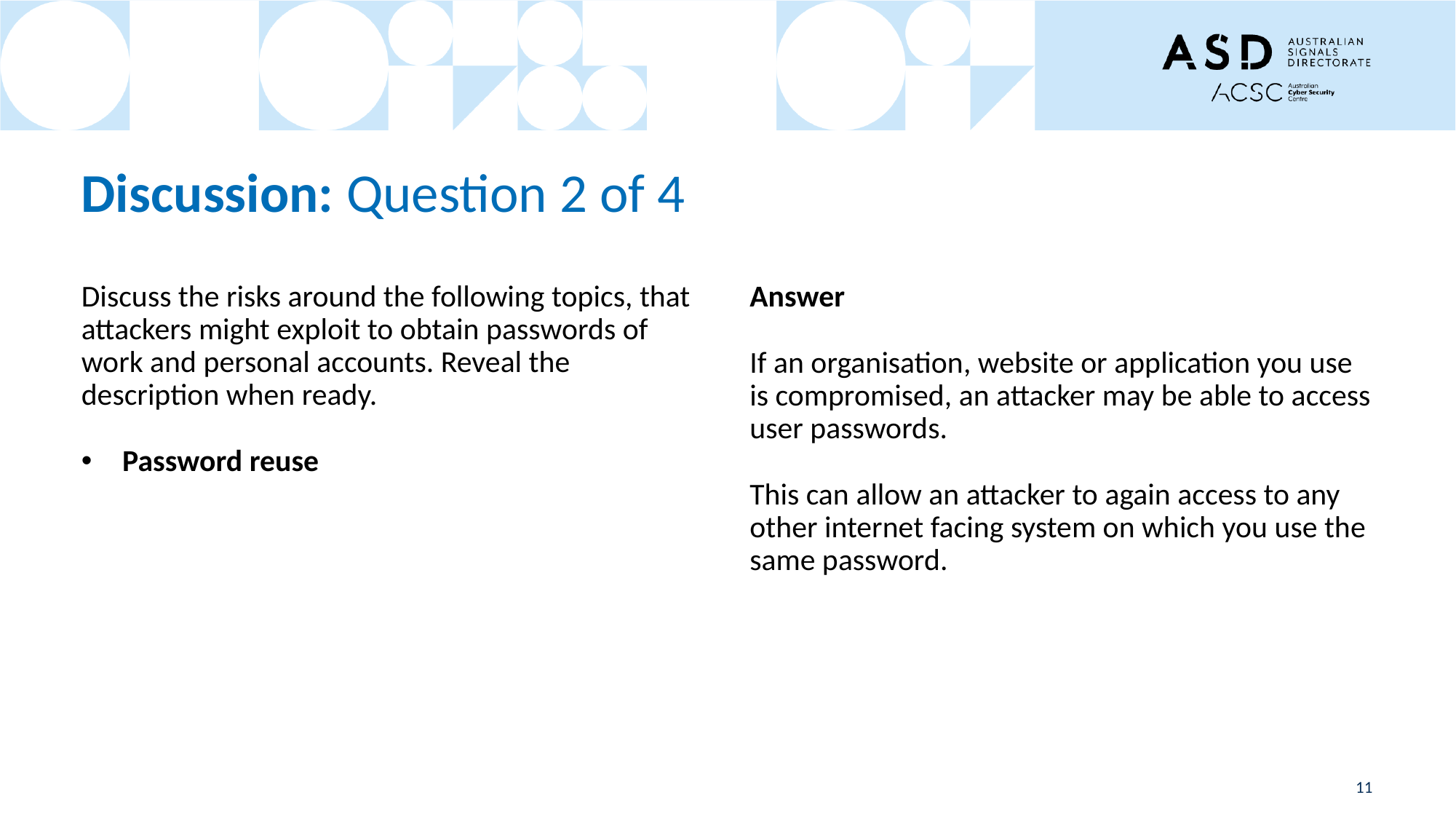

# Discussion: Question 2 of 4
Discuss the risks around the following topics, that attackers might exploit to obtain passwords of work and personal accounts. Reveal the description when ready.
Password reuse
Answer
If an organisation, website or application you use is compromised, an attacker may be able to access user passwords.
This can allow an attacker to again access to any other internet facing system on which you use the same password.
11